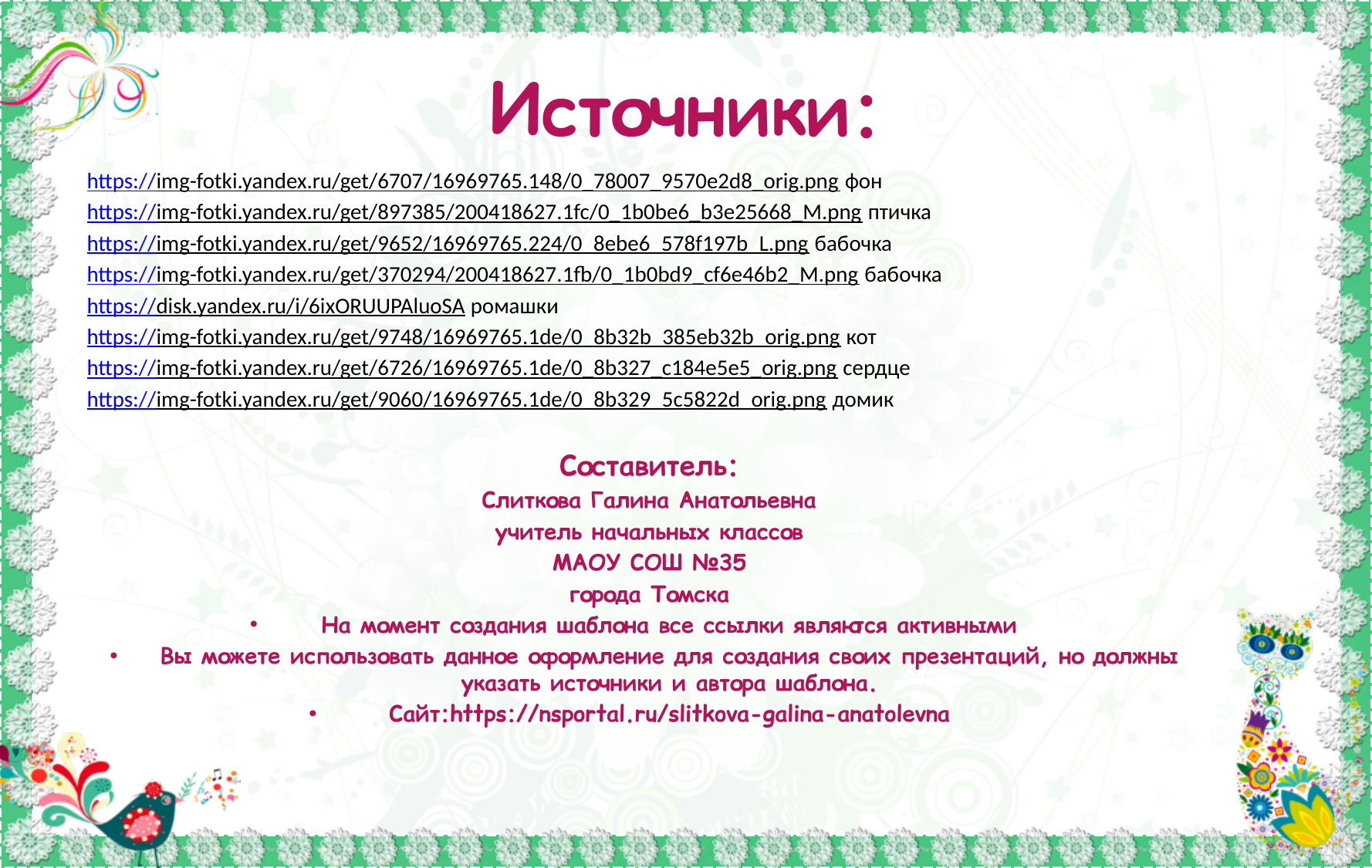

# Источники:
https://img-fotki.yandex.ru/get/6707/16969765.148/0_78007_9570e2d8_orig.png фон
https://img-fotki.yandex.ru/get/897385/200418627.1fc/0_1b0be6_b3e25668_M.png птичка
https://img-fotki.yandex.ru/get/9652/16969765.224/0_8ebe6_578f197b_L.png бабочка
https://img-fotki.yandex.ru/get/370294/200418627.1fb/0_1b0bd9_cf6e46b2_M.png бабочка
https://disk.yandex.ru/i/6ixORUUPAluoSA ромашки
https://img-fotki.yandex.ru/get/9748/16969765.1de/0_8b32b_385eb32b_orig.png кот
https://img-fotki.yandex.ru/get/6726/16969765.1de/0_8b327_c184e5e5_orig.png сердце
https://img-fotki.yandex.ru/get/9060/16969765.1de/0_8b329_5c5822d_orig.png домик

Составитель:
Слиткова Галина Анатольевна
учитель начальных классов
МАОУ СОШ №35
города Томска
На момент создания шаблона все ссылки являются активными
Вы можете использовать данное оформление для создания своих презентаций, но должны указать источники и автора шаблона.
Сайт:https://nsportal.ru/slitkova-galina-anatolevna